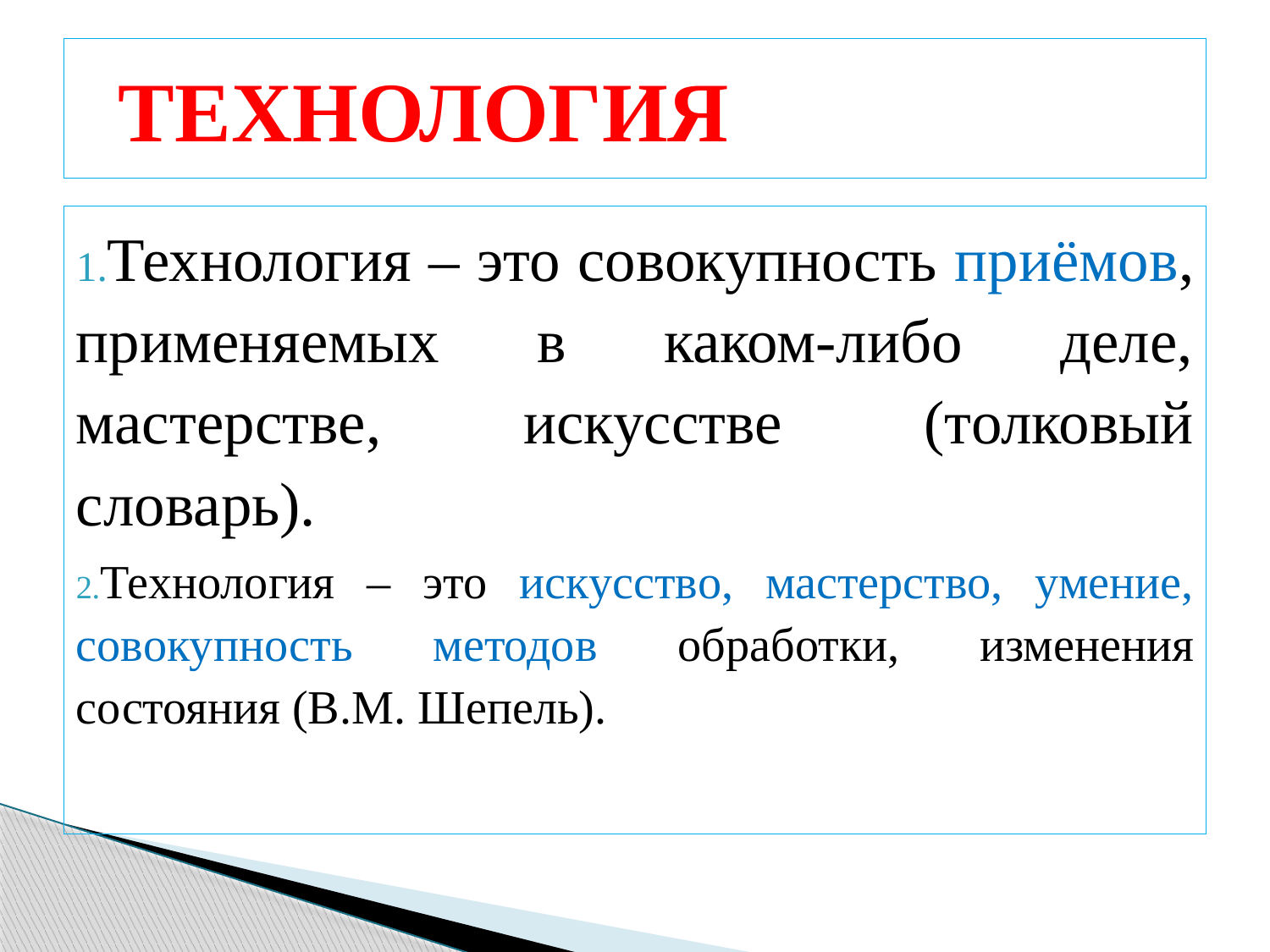

# ТЕХНОЛОГИЯ
Технология – это совокупность приёмов, применяемых в каком-либо деле, мастерстве, искусстве (толковый словарь).
Технология – это искусство, мастерство, умение, совокупность методов обработки, изменения состояния (В.М. Шепель).